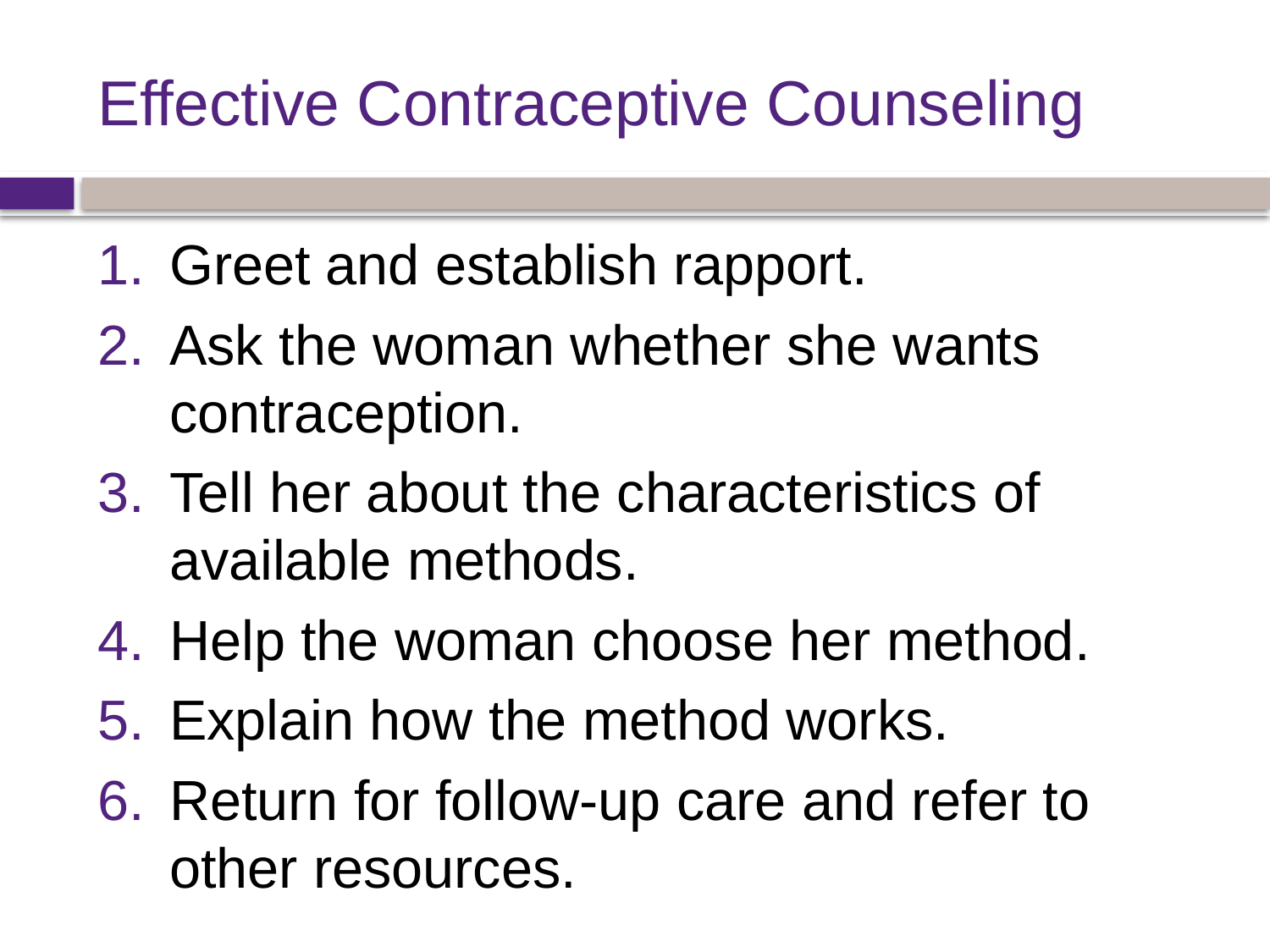

# Effective Contraceptive Counseling
Greet and establish rapport.
Ask the woman whether she wants contraception.
Tell her about the characteristics of available methods.
Help the woman choose her method.
Explain how the method works.
Return for follow-up care and refer to other resources.